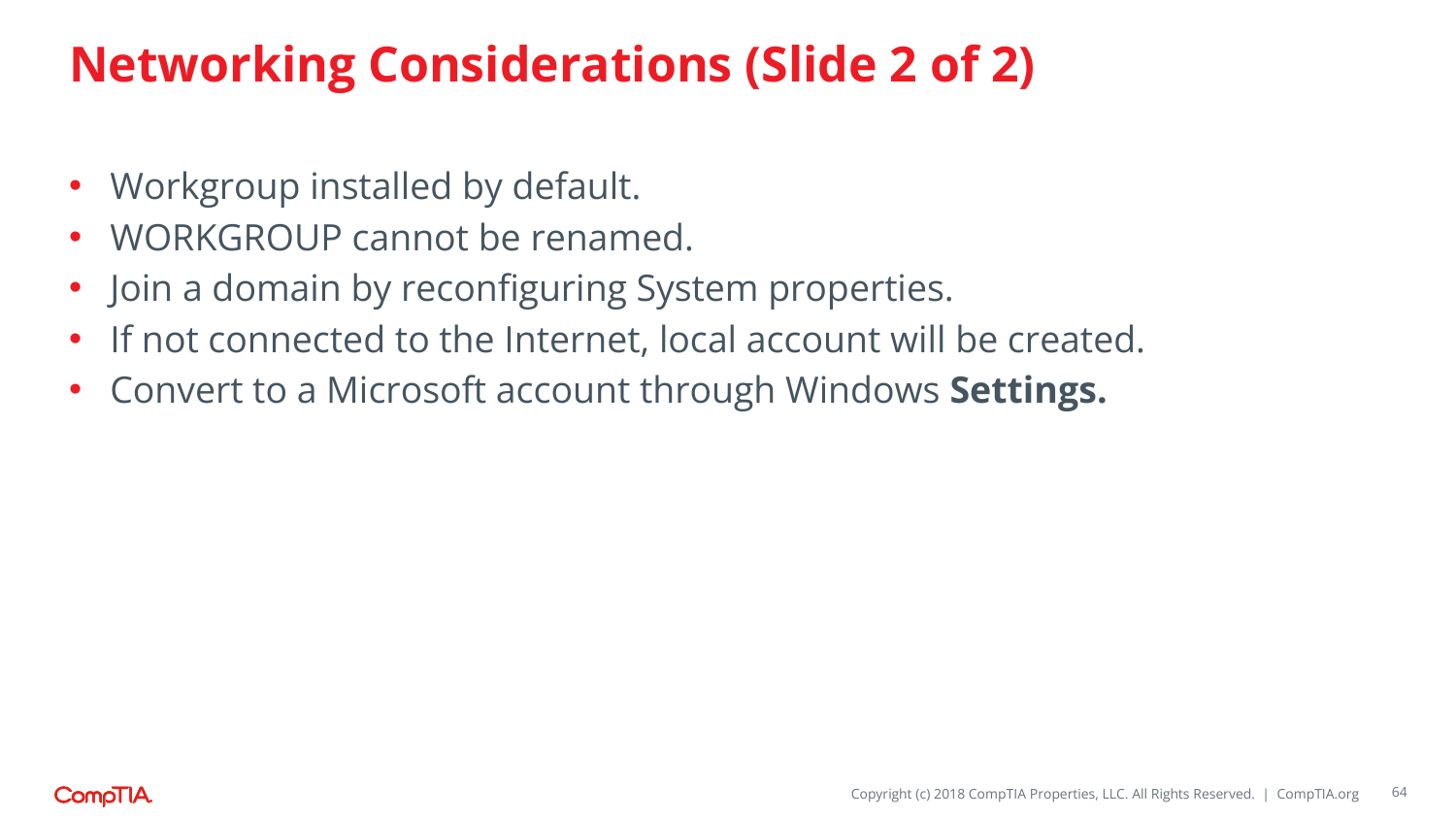

# Networking Considerations (Slide 2 of 2)
Workgroup installed by default.
WORKGROUP cannot be renamed.
Join a domain by reconfiguring System properties.
If not connected to the Internet, local account will be created.
Convert to a Microsoft account through Windows Settings.
64